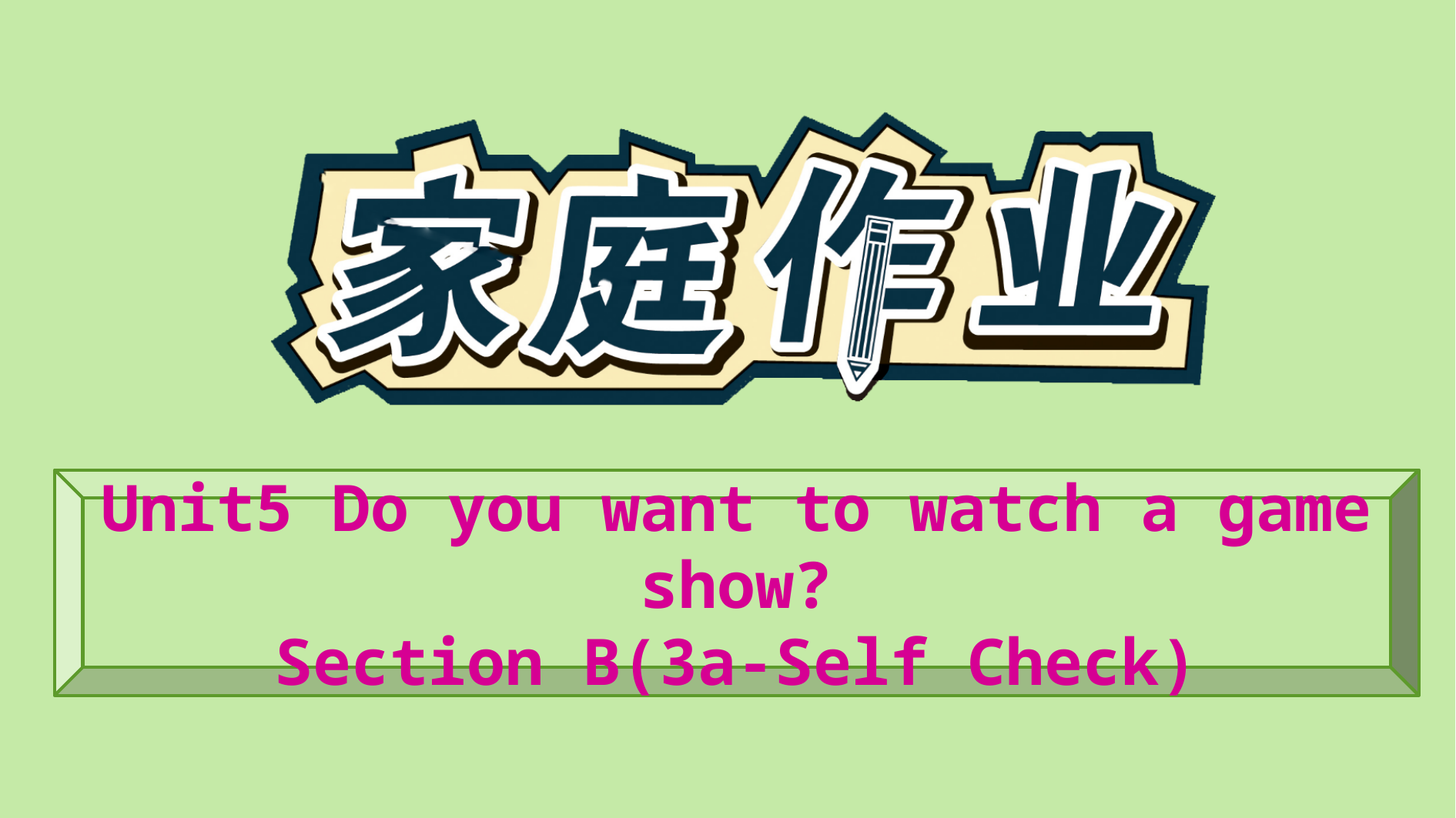

Unit5 Do you want to watch a game show?
Section B(3a-Self Check)